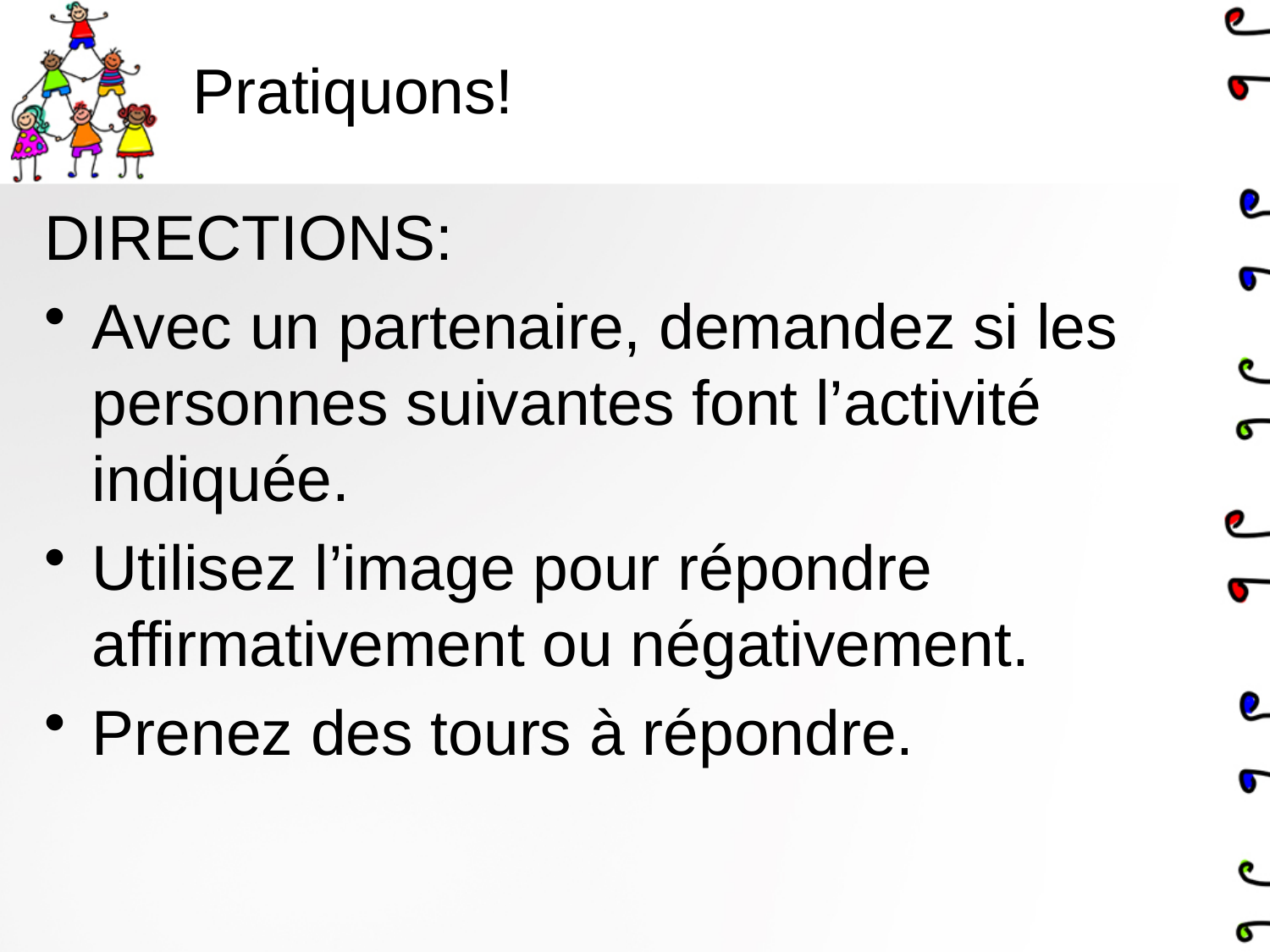

# Pratiquons!
DIRECTIONS:
Avec un partenaire, demandez si les personnes suivantes font l’activité indiquée.
Utilisez l’image pour répondre affirmativement ou négativement.
Prenez des tours à répondre.